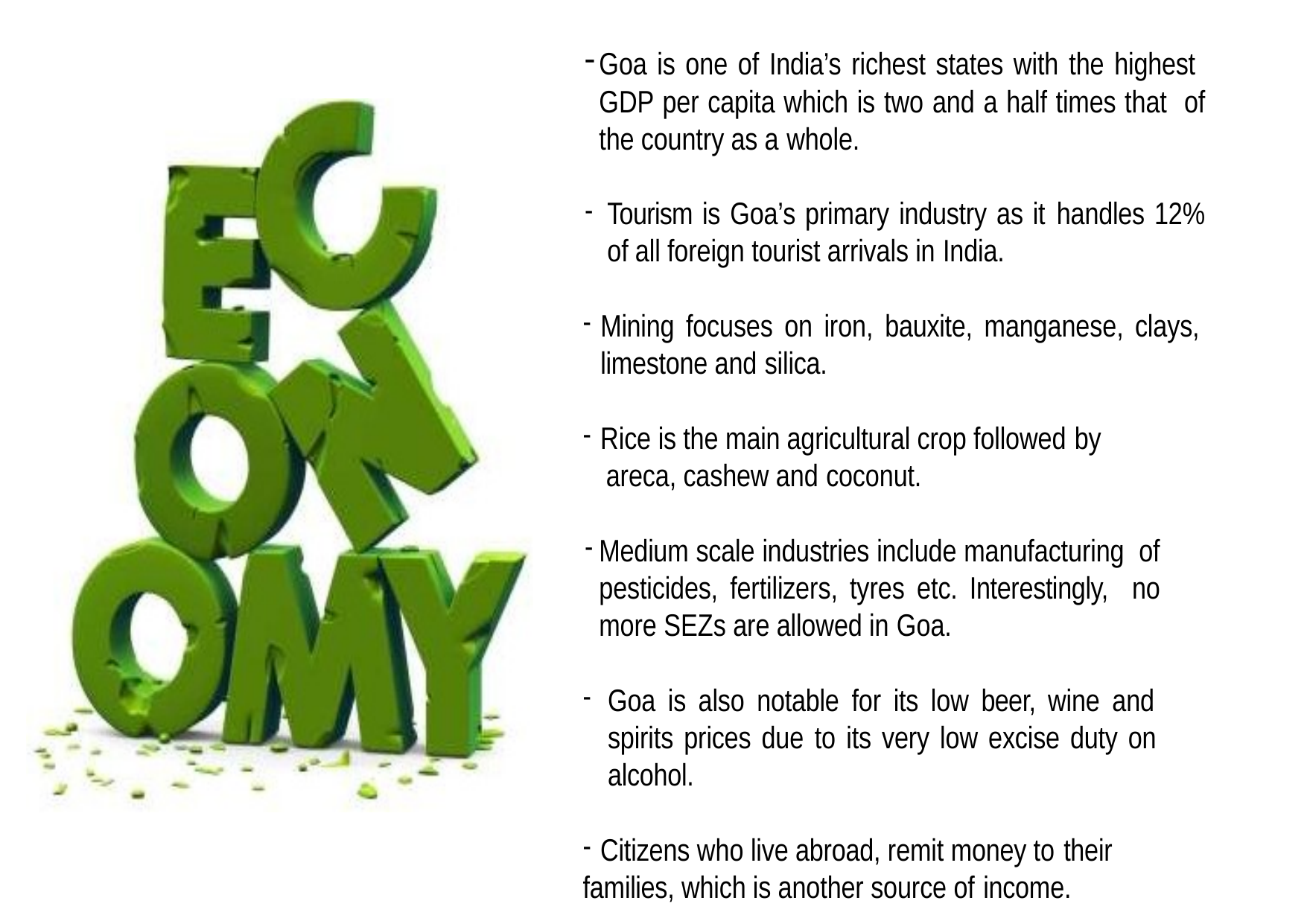

Goa is one of India’s richest states with the highest  GDP per capita which is two and a half times that  of the country as a whole.

Tourism is Goa’s primary industry as it handles 12% of all foreign tourist arrivals in India.

Mining focuses on iron, bauxite, manganese, clays,  limestone and silica.

Rice is the main agricultural crop followed by
areca, cashew and coconut.

Medium scale industries include manufacturing  of pesticides, fertilizers, tyres etc. Interestingly,  no more SEZs are allowed in Goa.

Goa is also notable for its low beer, wine and  spirits prices due to its very low excise duty on  alcohol.

Citizens who live abroad, remit money to their
families, which is another source of income.